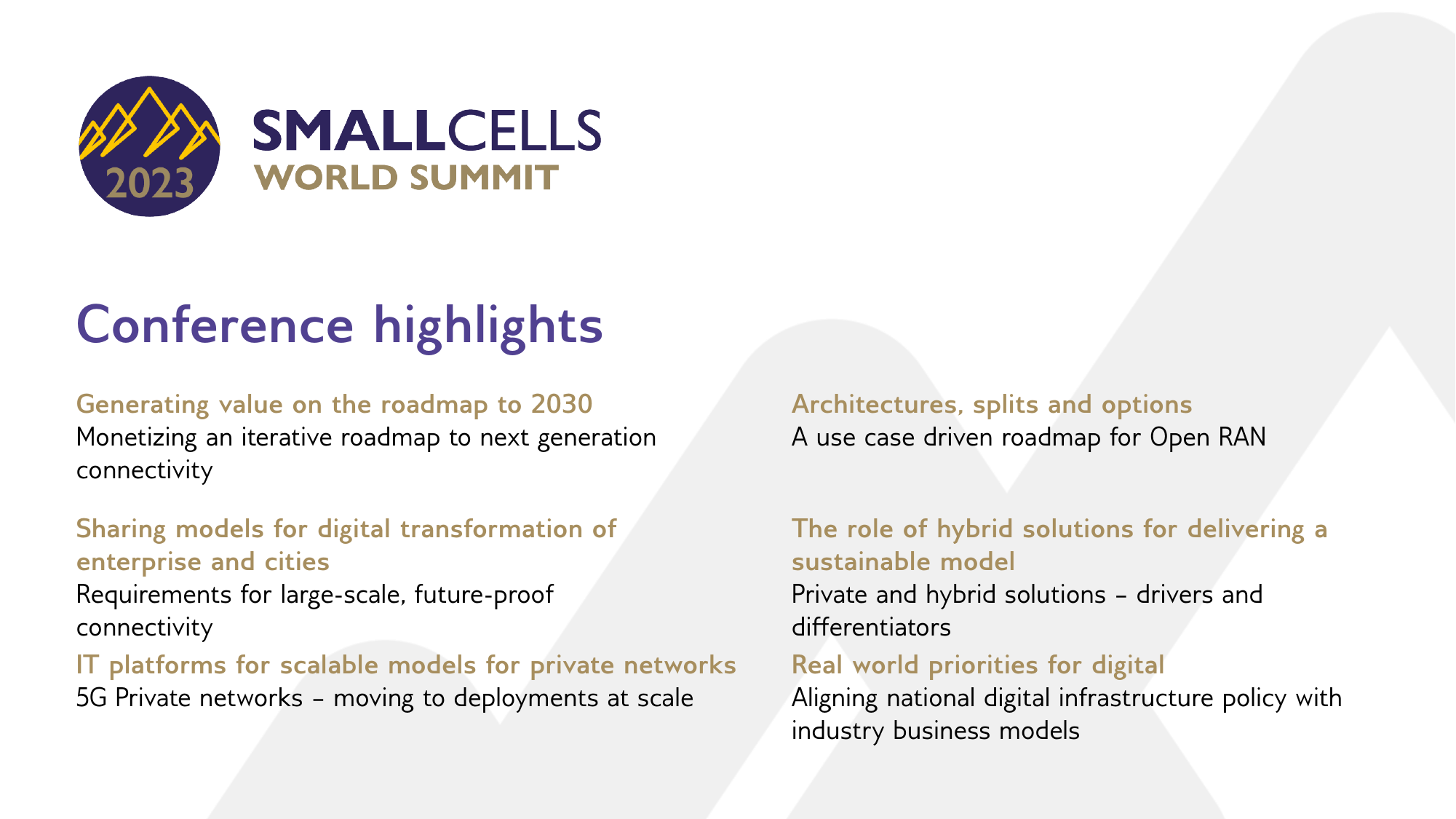

Conference highlights
Generating value on the roadmap to 2030
Monetizing an iterative roadmap to next generation connectivity
Architectures, splits and options
A use case driven roadmap for Open RAN
Sharing models for digital transformation of enterprise and cities
Requirements for large-scale, future-proof connectivity
The role of hybrid solutions for delivering a sustainable model
Private and hybrid solutions – drivers and differentiators
IT platforms for scalable models for private networks
5G Private networks – moving to deployments at scale
Real world priorities for digital
Aligning national digital infrastructure policy with
industry business models